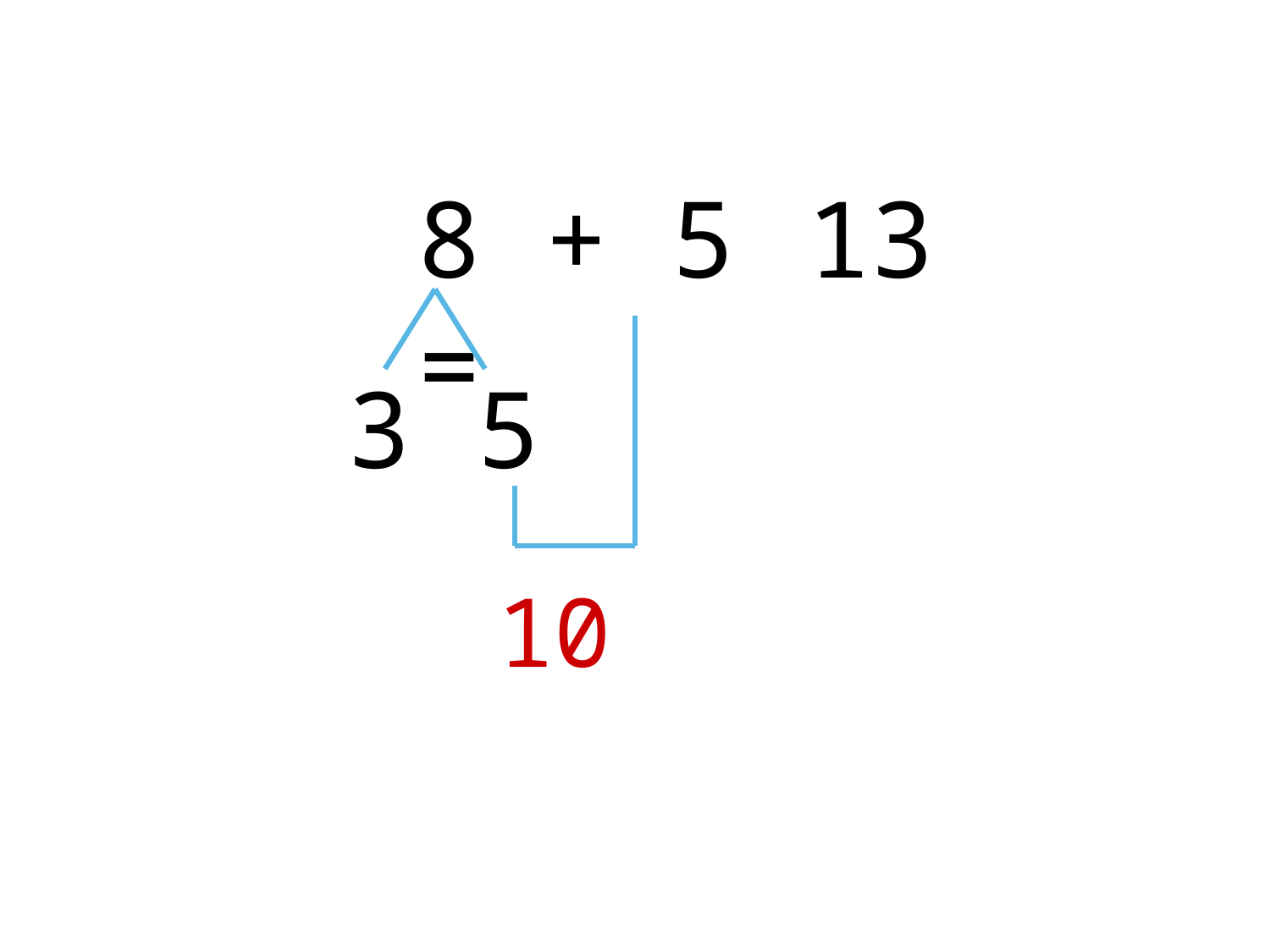

8 + 5 =
13
3
5
10